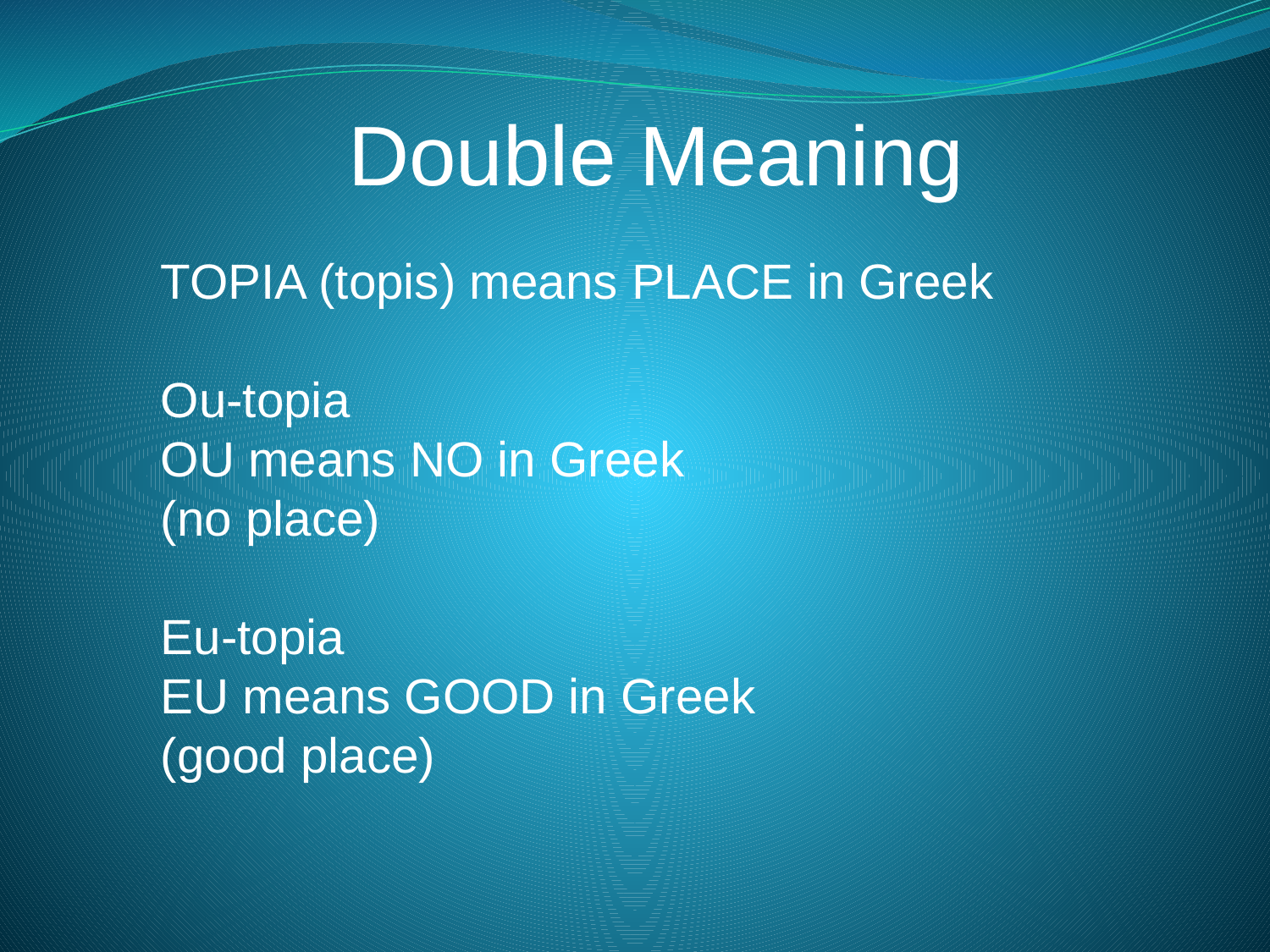

Double Meaning
TOPIA (topis) means PLACE in Greek

Ou-topia
OU means NO in Greek
(no place)

Eu-topia
EU means GOOD in Greek
(good place)